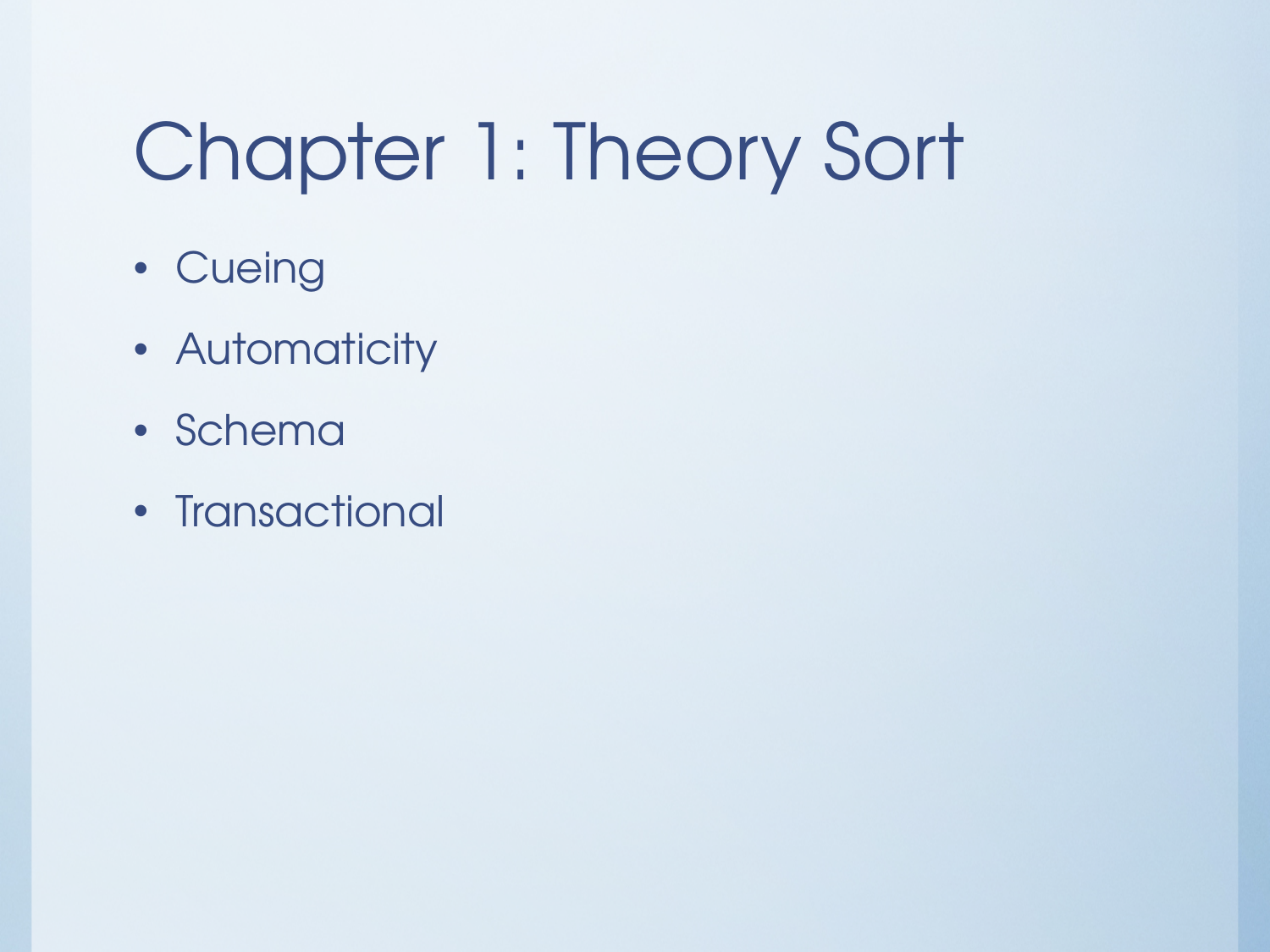

# Chapter 1: Theory Sort
Cueing
Automaticity
Schema
Transactional